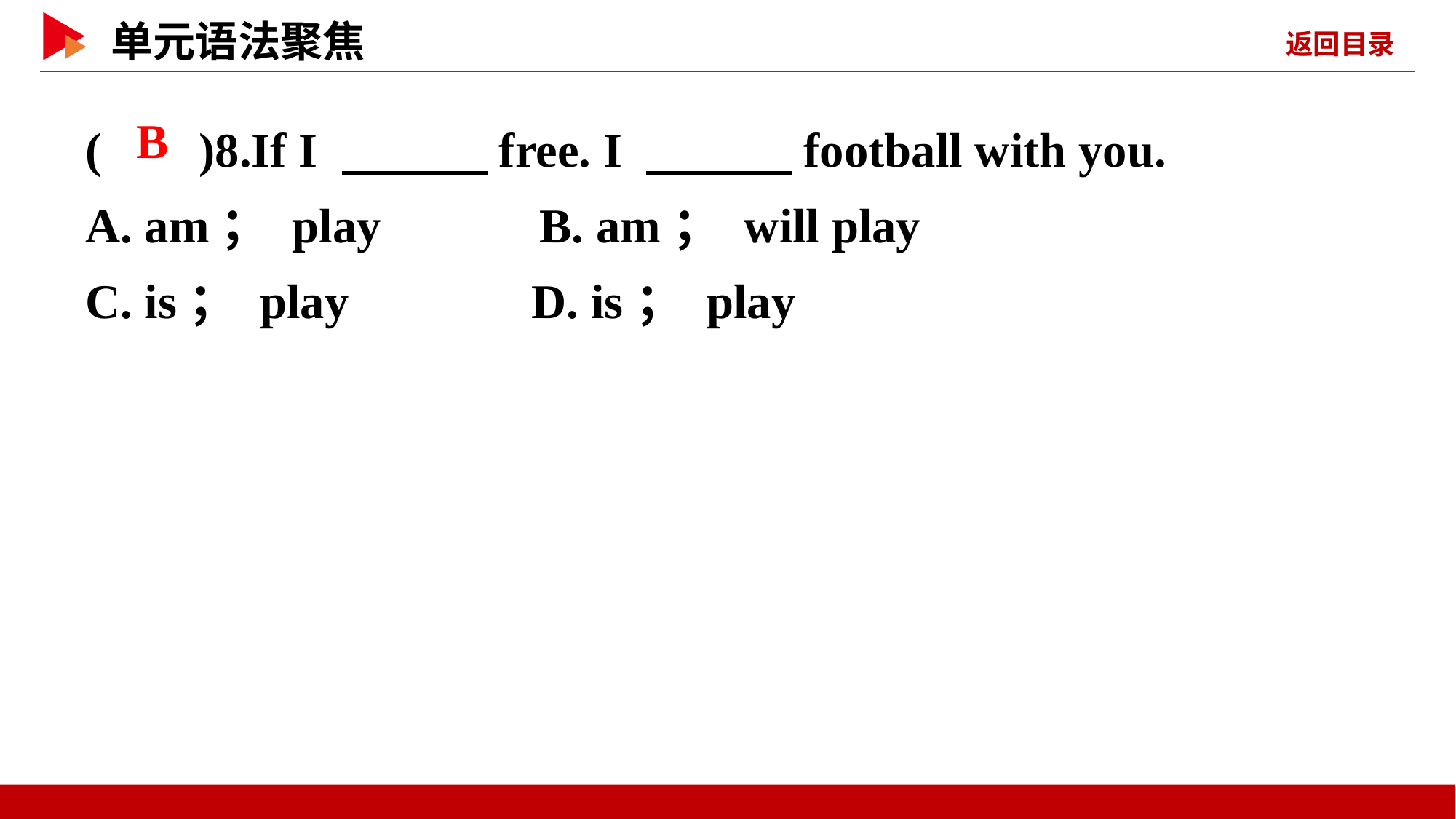

(        )8.If I 　　　free. I 　　　football with you.
A. am； play             B. am； will play
C. is； play               D. is； play
   B